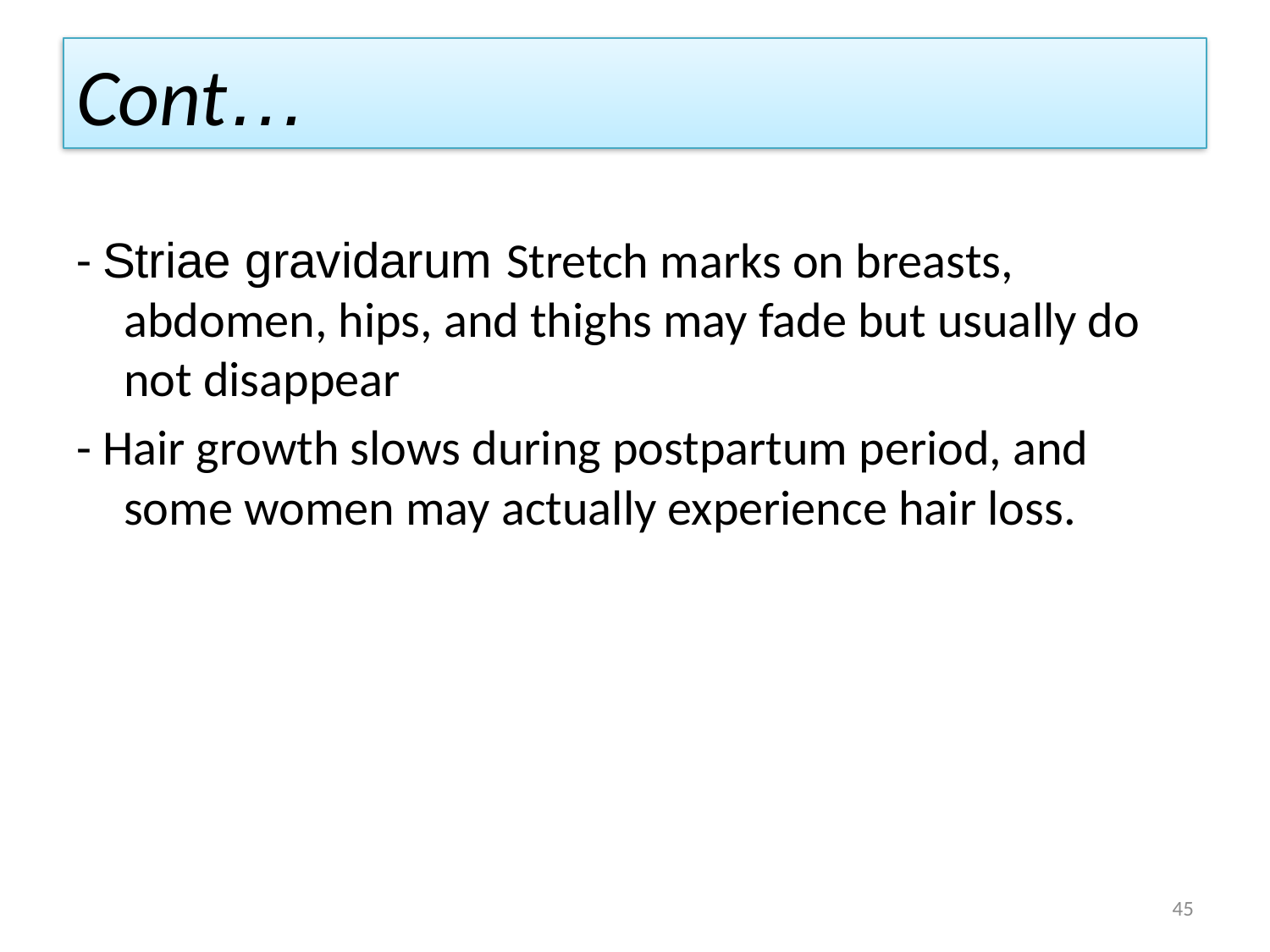

# Cont…
- Striae gravidarum Stretch marks on breasts, abdomen, hips, and thighs may fade but usually do not disappear
- Hair growth slows during postpartum period, and some women may actually experience hair loss.
45